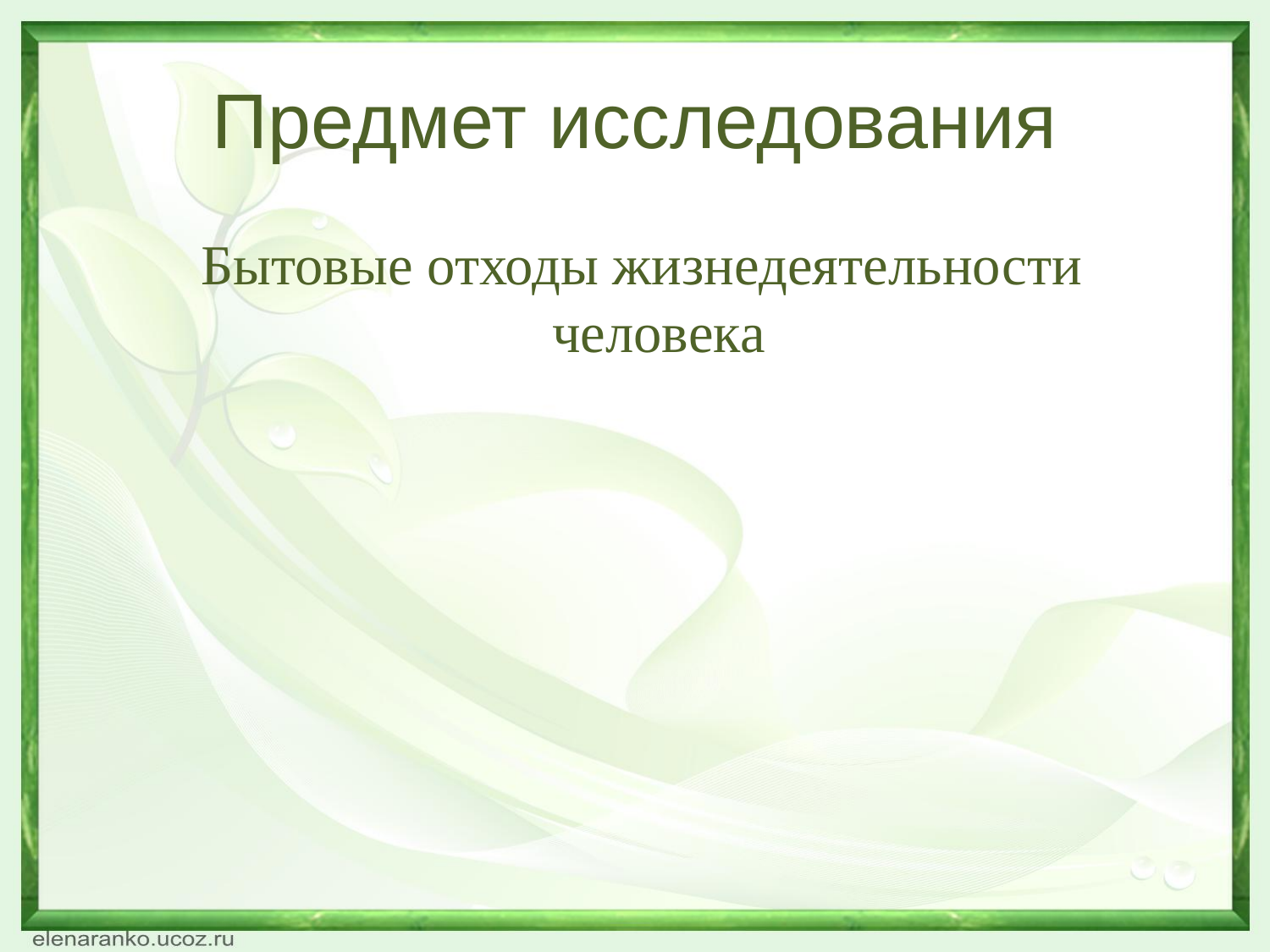

# Предмет исследования
 Бытовые отходы жизнедеятельности человека